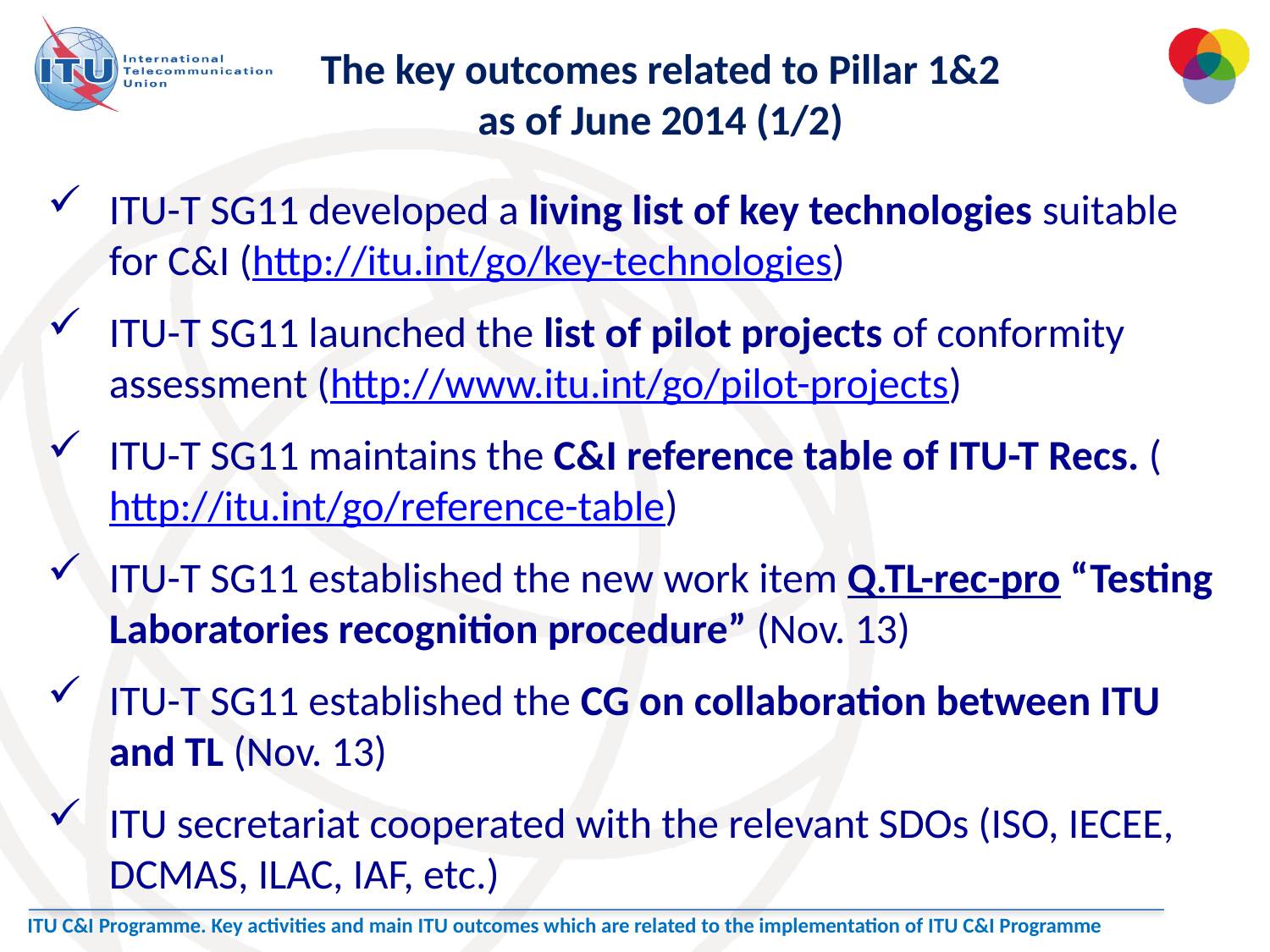

The key outcomes related to Pillar 1&2
as of June 2014 (1/2)
ITU-T SG11 developed a living list of key technologies suitable for C&I (http://itu.int/go/key-technologies)
ITU-T SG11 launched the list of pilot projects of conformity assessment (http://www.itu.int/go/pilot-projects)
ITU-T SG11 maintains the C&I reference table of ITU-T Recs. (http://itu.int/go/reference-table)
ITU-T SG11 established the new work item Q.TL-rec-pro “Testing Laboratories recognition procedure” (Nov. 13)
ITU-T SG11 established the CG on collaboration between ITU and TL (Nov. 13)
ITU secretariat cooperated with the relevant SDOs (ISO, IECEE, DCMAS, ILAC, IAF, etc.)